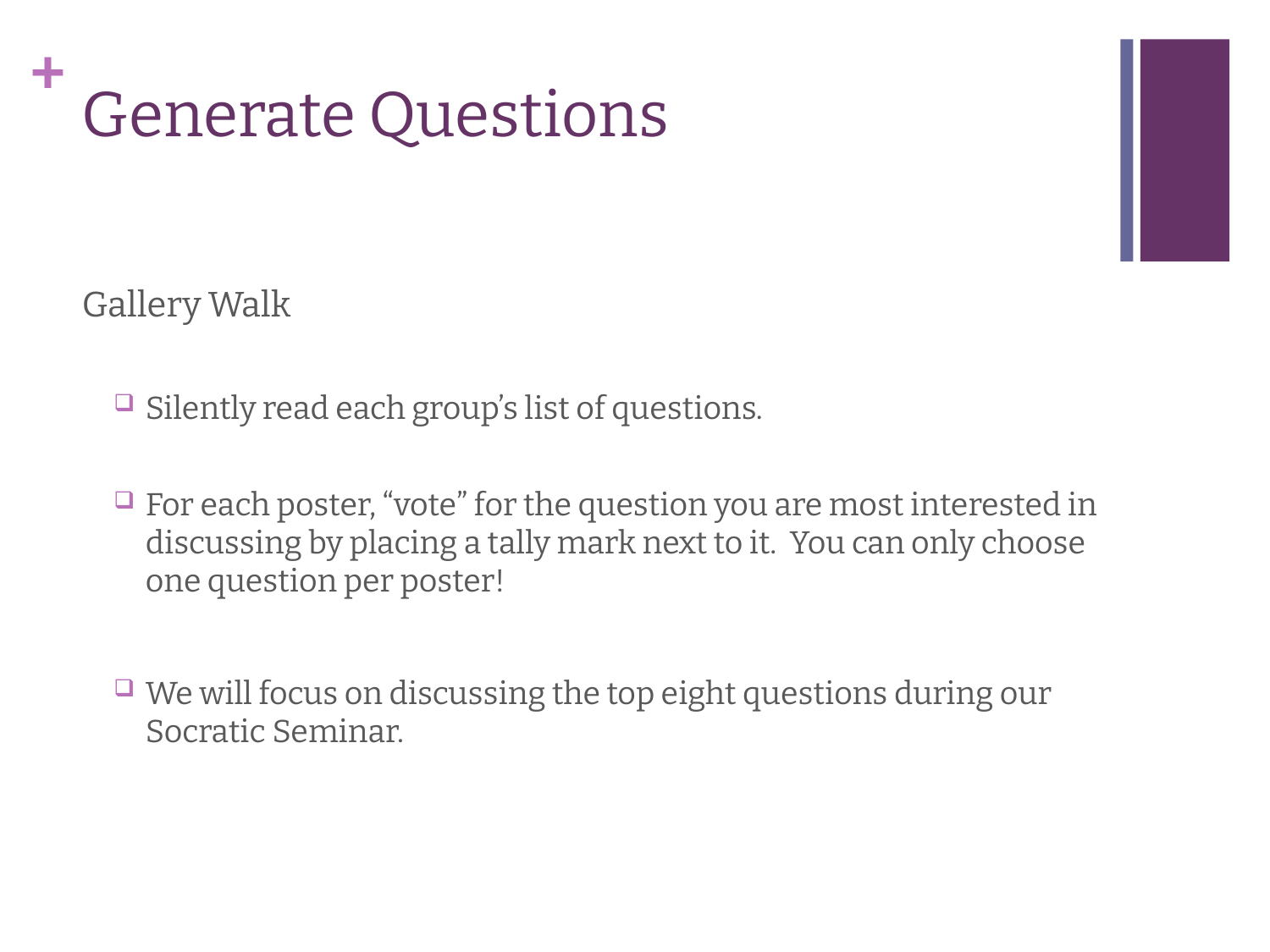

# Generate Questions
Gallery Walk

Silently read each group’s list of questions.

For each poster, “vote” for the question you are most interested in discussing by placing a tally mark next to it.  You can only choose one question per poster!

We will focus on discussing the top eight questions during our Socratic Seminar.